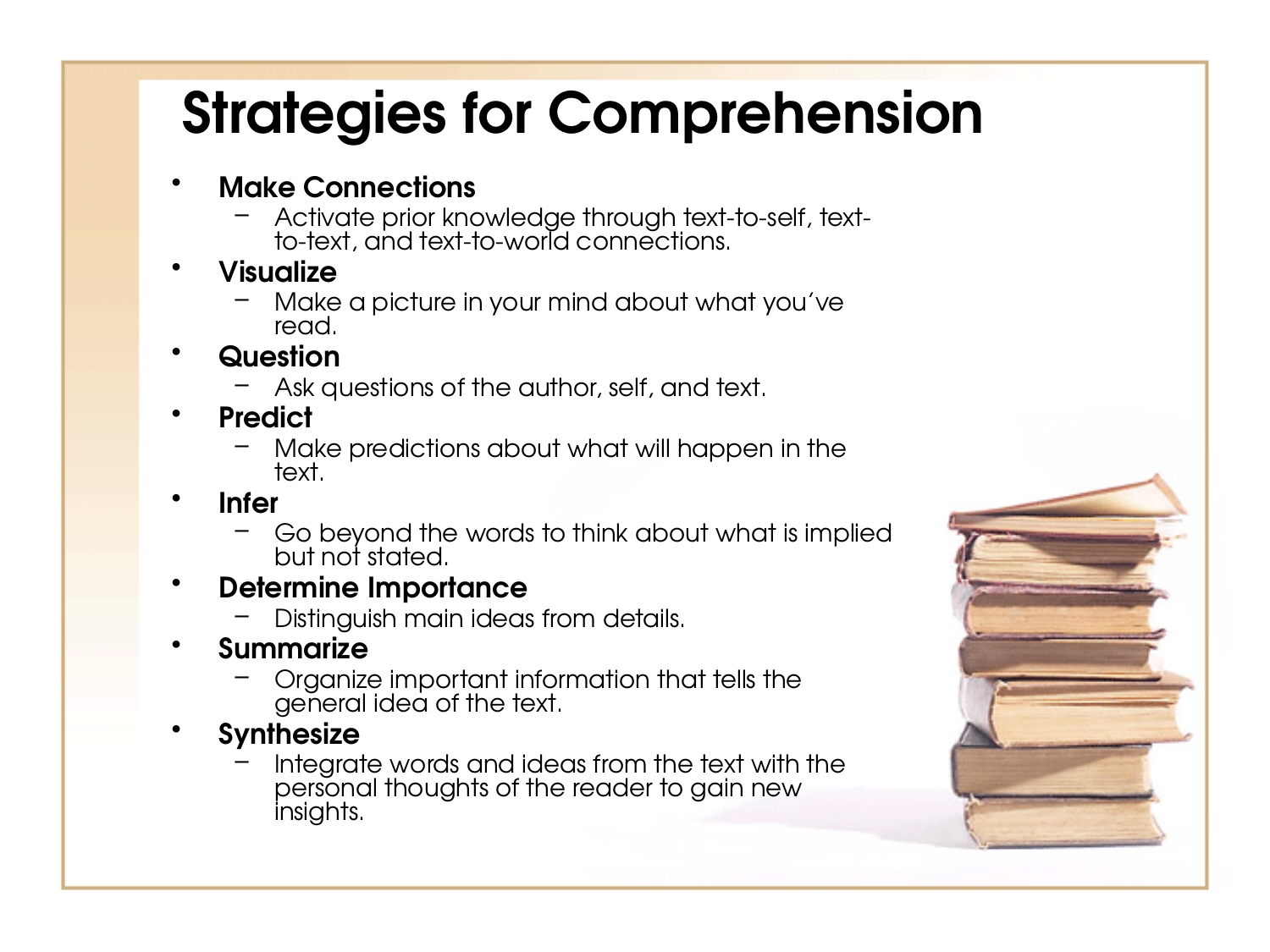

# Strategies for Comprehension
Make Connections
Activate prior knowledge through text-to-self, text-to-text, and text-to-world connections.
Visualize
Make a picture in your mind about what you’ve read.
Question
Ask questions of the author, self, and text.
Predict
Make predictions about what will happen in the text.
Infer
Go beyond the words to think about what is implied but not stated.
Determine Importance
Distinguish main ideas from details.
Summarize
Organize important information that tells the general idea of the text.
Synthesize
Integrate words and ideas from the text with the personal thoughts of the reader to gain new insights.